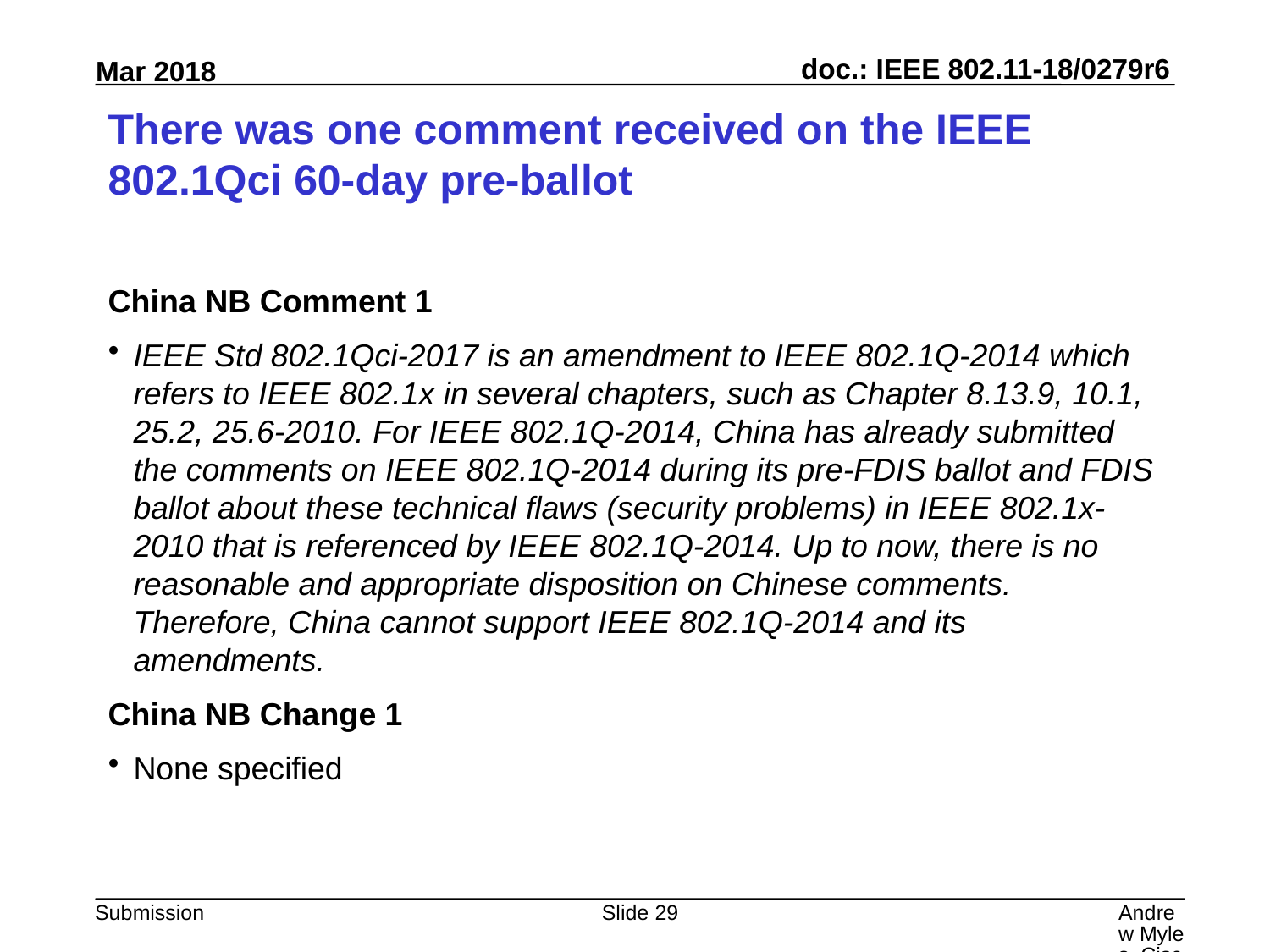

# There was one comment received on the IEEE 802.1Qci 60-day pre-ballot
China NB Comment 1
IEEE Std 802.1Qci-2017 is an amendment to IEEE 802.1Q-2014 which refers to IEEE 802.1x in several chapters, such as Chapter 8.13.9, 10.1, 25.2, 25.6-2010. For IEEE 802.1Q-2014, China has already submitted the comments on IEEE 802.1Q-2014 during its pre-FDIS ballot and FDIS ballot about these technical flaws (security problems) in IEEE 802.1x-2010 that is referenced by IEEE 802.1Q-2014. Up to now, there is no reasonable and appropriate disposition on Chinese comments. Therefore, China cannot support IEEE 802.1Q-2014 and its amendments.
China NB Change 1
None specified
Slide 29
Andrew Myles, Cisco